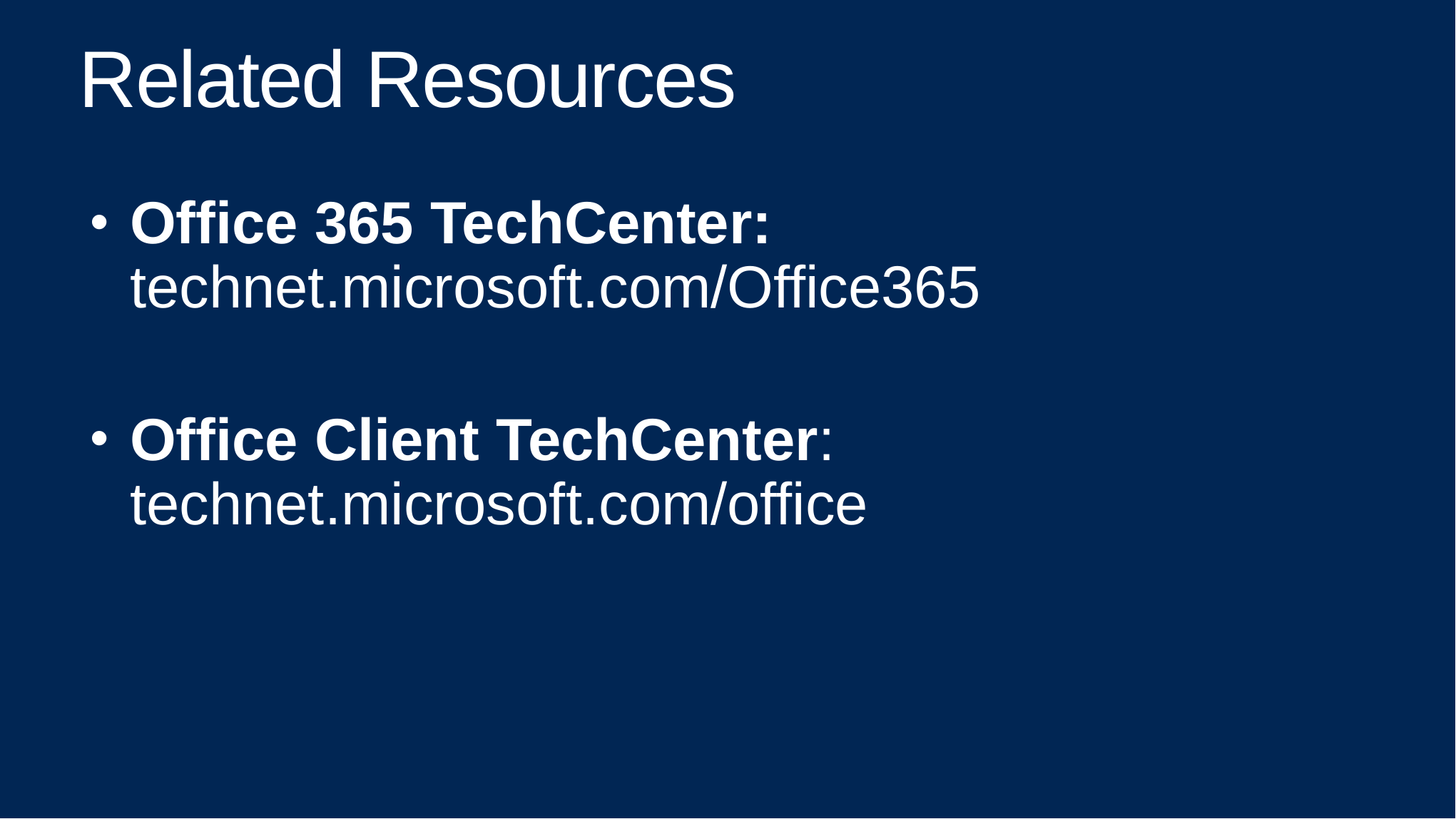

# Related Resources
Office 365 TechCenter: technet.microsoft.com/Office365

Office Client TechCenter: technet.microsoft.com/office